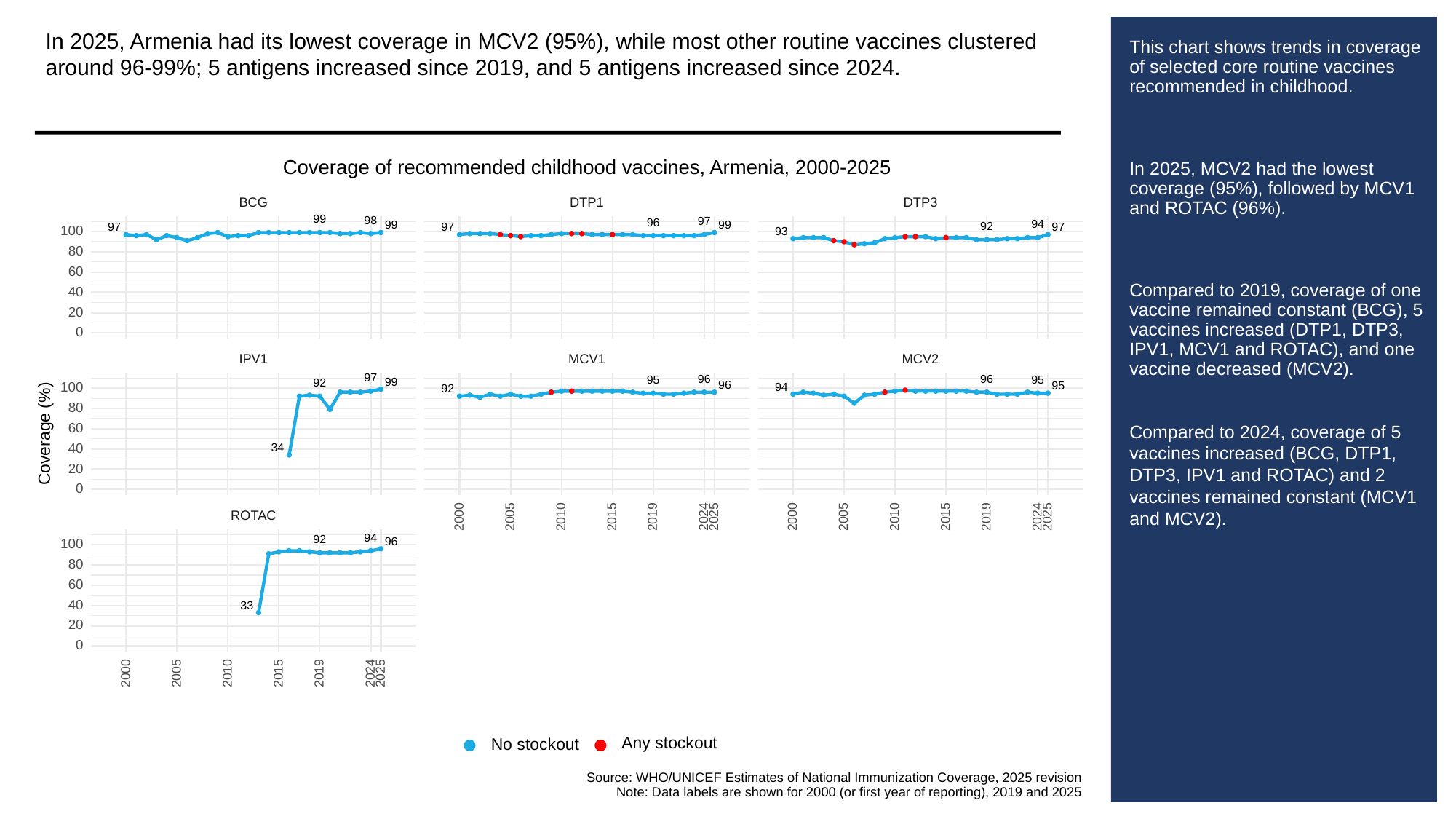

In 2025, Armenia had its lowest coverage in MCV2 (95%), while most other routine vaccines clustered around 96-99%; 5 antigens increased since 2019, and 5 antigens increased since 2024.
# This chart shows trends in coverage of selected core routine vaccines recommended in childhood.

In 2025, MCV2 had the lowest coverage (95%), followed by MCV1 and ROTAC (96%).

Compared to 2019, coverage of one vaccine remained constant (BCG), 5 vaccines increased (DTP1, DTP3, IPV1, MCV1 and ROTAC), and one vaccine decreased (MCV2).

Compared to 2024, coverage of 5 vaccines increased (BCG, DTP1, DTP3, IPV1 and ROTAC) and 2 vaccines remained constant (MCV1 and MCV2).

Coverage of recommended childhood vaccines, Armenia, 2000-2025
BCG
DTP3
DTP1
99

98
97
96
94

99
99
92
97
97
97
100
93

80

60

40

20

0

MCV1
MCV2
IPV1

97
96
96
95
95

99
92
96
95
100
94
92

80

60
Coverage (%)

40
34

20

0

ROTAC
2000
2005
2010
2015
2019
2024
2025
2000
2005
2010
2015
2019
2024
2025

94

92
96
100

80

60

40
33

20

0

2000
2005
2010
2015
2019
2024
2025
Any stockout
No stockout

Source: WHO/UNICEF Estimates of National Immunization Coverage, 2025 revision
Note: Data labels are shown for 2000 (or first year of reporting), 2019 and 2025